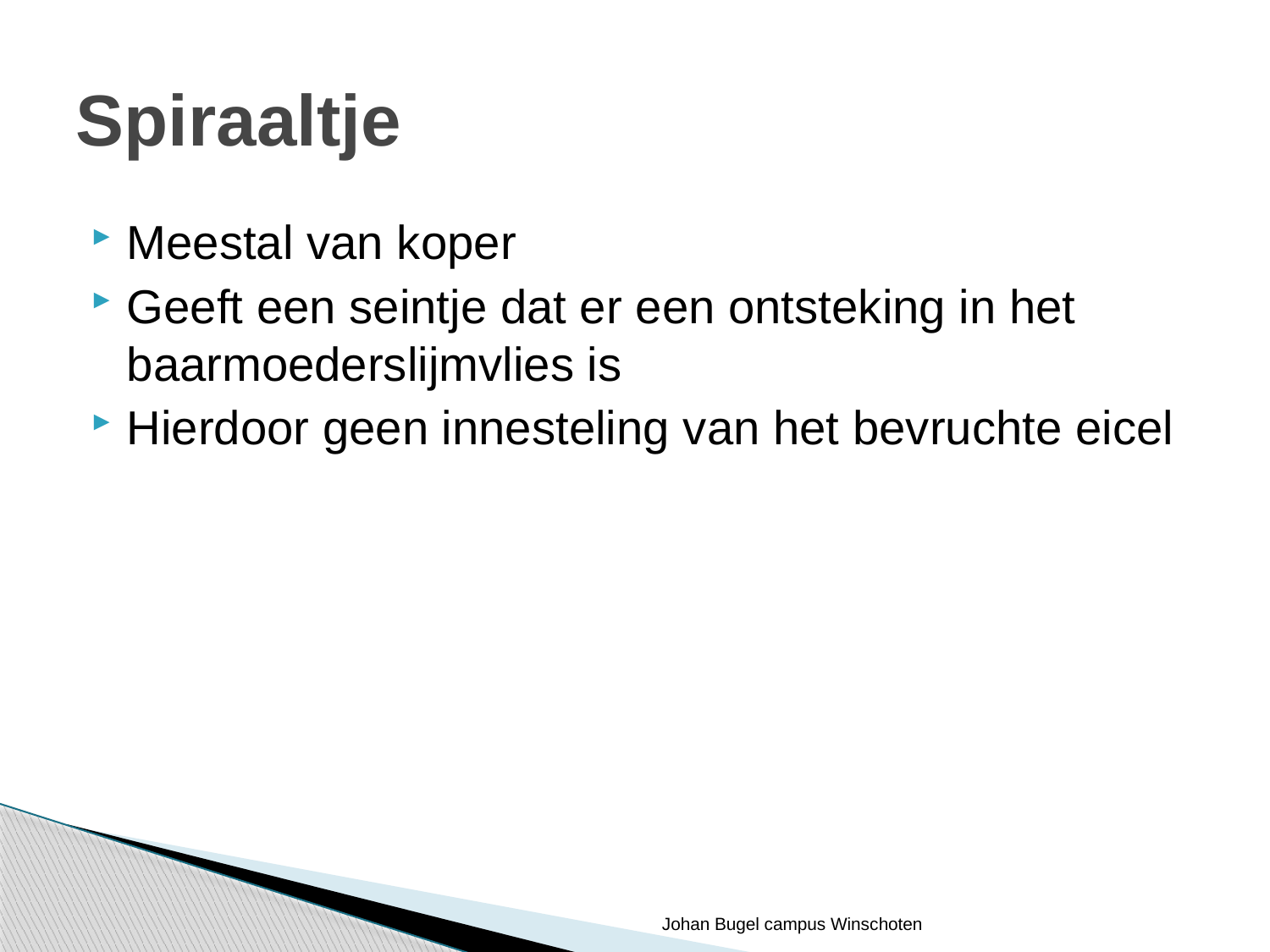

# Spiraaltje
Meestal van koper
Geeft een seintje dat er een ontsteking in het baarmoederslijmvlies is
Hierdoor geen innesteling van het bevruchte eicel
Johan Bugel campus Winschoten